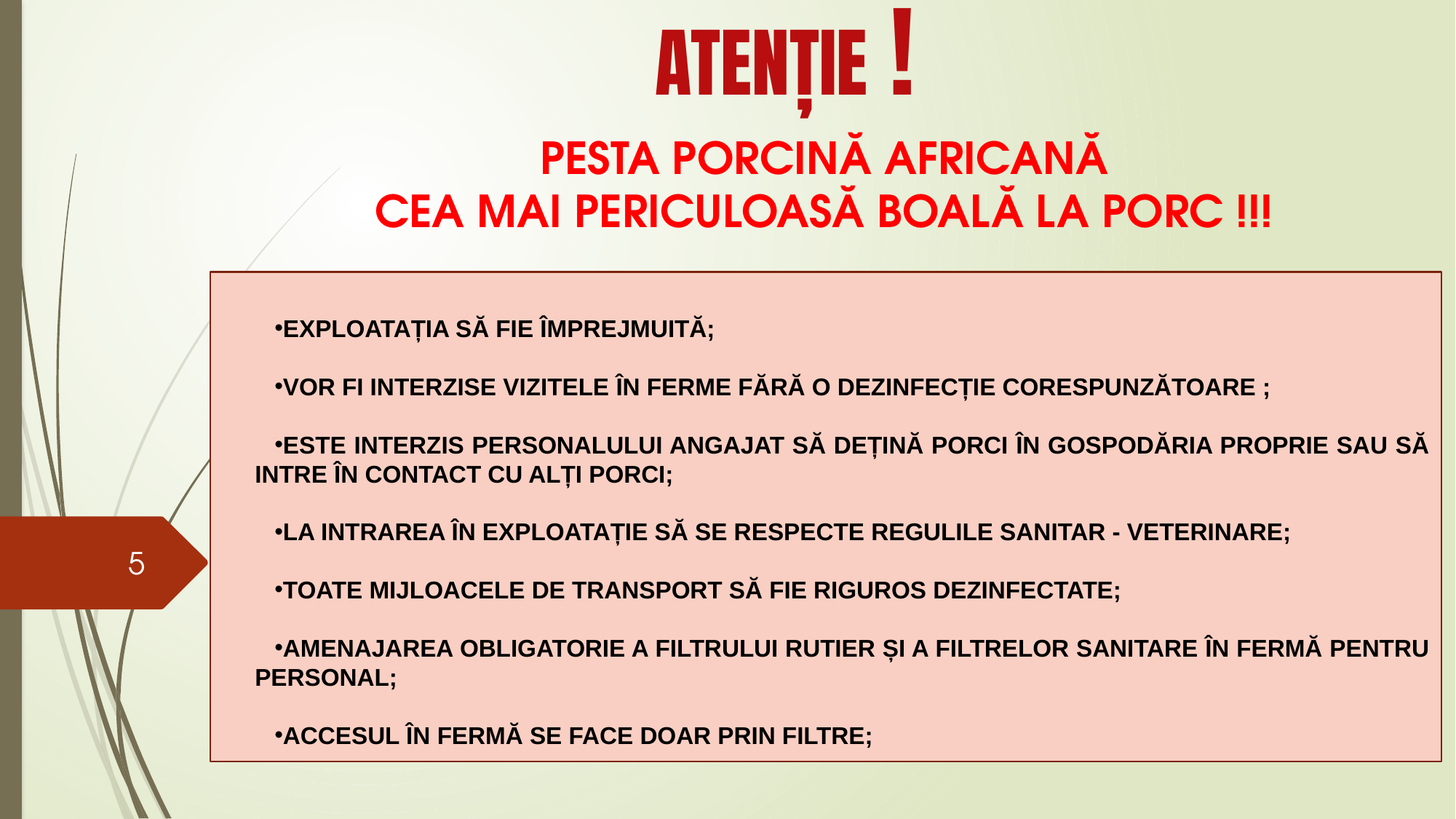

ATENȚIE !
# PESTA PORCINĂ AFRICANĂ CEA MAI PERICULOASĂ BOALĂ LA PORC !!!

EXPLOATAȚIA SĂ FIE ÎMPREJMUITĂ;

VOR FI INTERZISE VIZITELE ÎN FERME FĂRĂ O DEZINFECȚIE CORESPUNZĂTOARE ;

ESTE INTERZIS PERSONALULUI ANGAJAT SĂ DEȚINĂ PORCI ÎN GOSPODĂRIA PROPRIE SAU SĂ INTRE ÎN CONTACT CU ALȚI PORCI;

LA INTRAREA ÎN EXPLOATAȚIE SĂ SE RESPECTE REGULILE SANITAR - VETERINARE;

TOATE MIJLOACELE DE TRANSPORT SĂ FIE RIGUROS DEZINFECTATE;

AMENAJAREA OBLIGATORIE A FILTRULUI RUTIER ȘI A FILTRELOR SANITARE ÎN FERMĂ PENTRU PERSONAL;

ACCESUL ÎN FERMĂ SE FACE DOAR PRIN FILTRE;
5